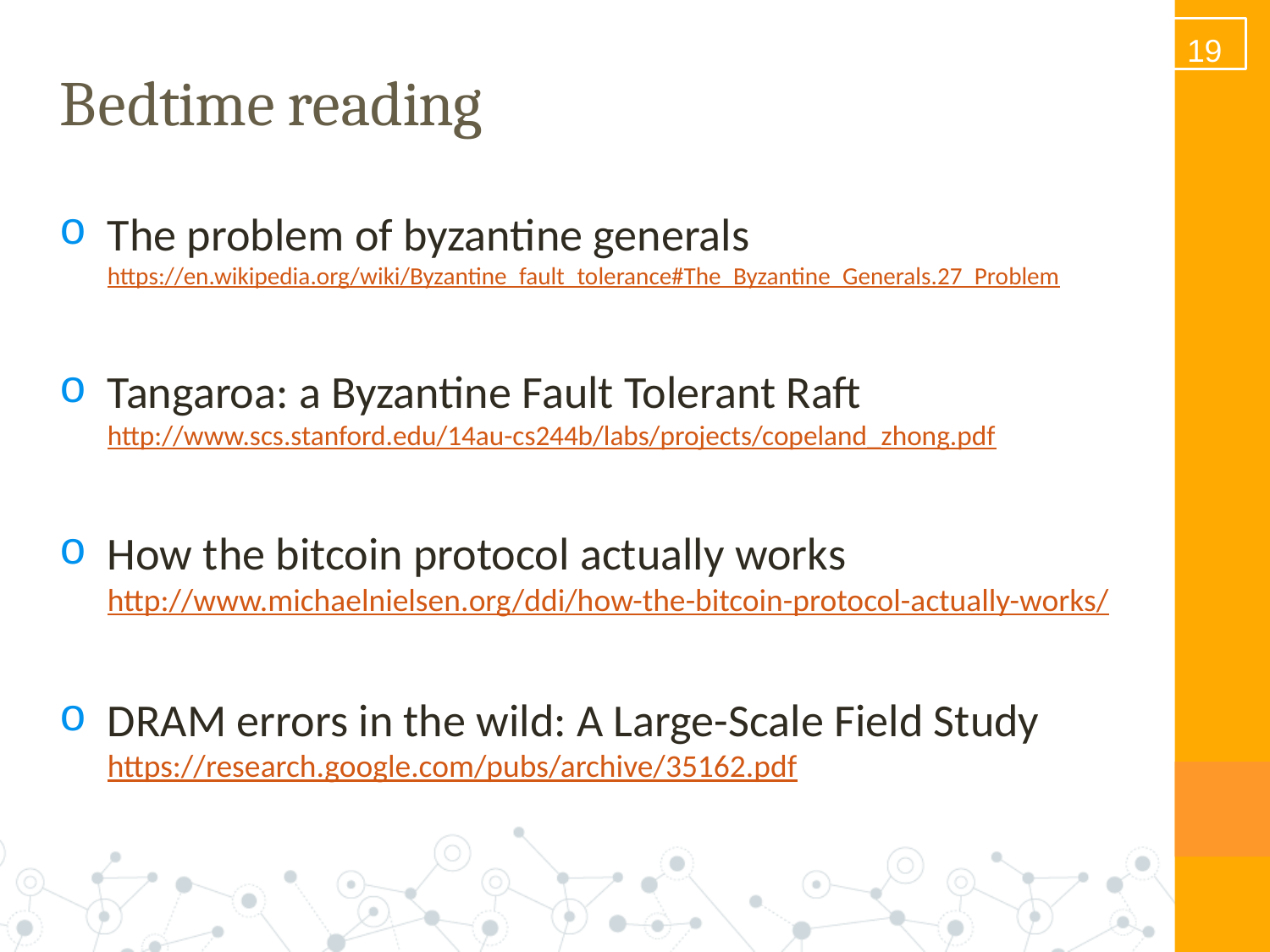

19
# Bedtime reading
The problem of byzantine generals https://en.wikipedia.org/wiki/Byzantine_fault_tolerance#The_Byzantine_Generals.27_Problem

Tangaroa: a Byzantine Fault Tolerant Raft http://www.scs.stanford.edu/14au-cs244b/labs/projects/copeland_zhong.pdf

How the bitcoin protocol actually works http://www.michaelnielsen.org/ddi/how-the-bitcoin-protocol-actually-works/

DRAM errors in the wild: A Large-Scale Field Study https://research.google.com/pubs/archive/35162.pdf